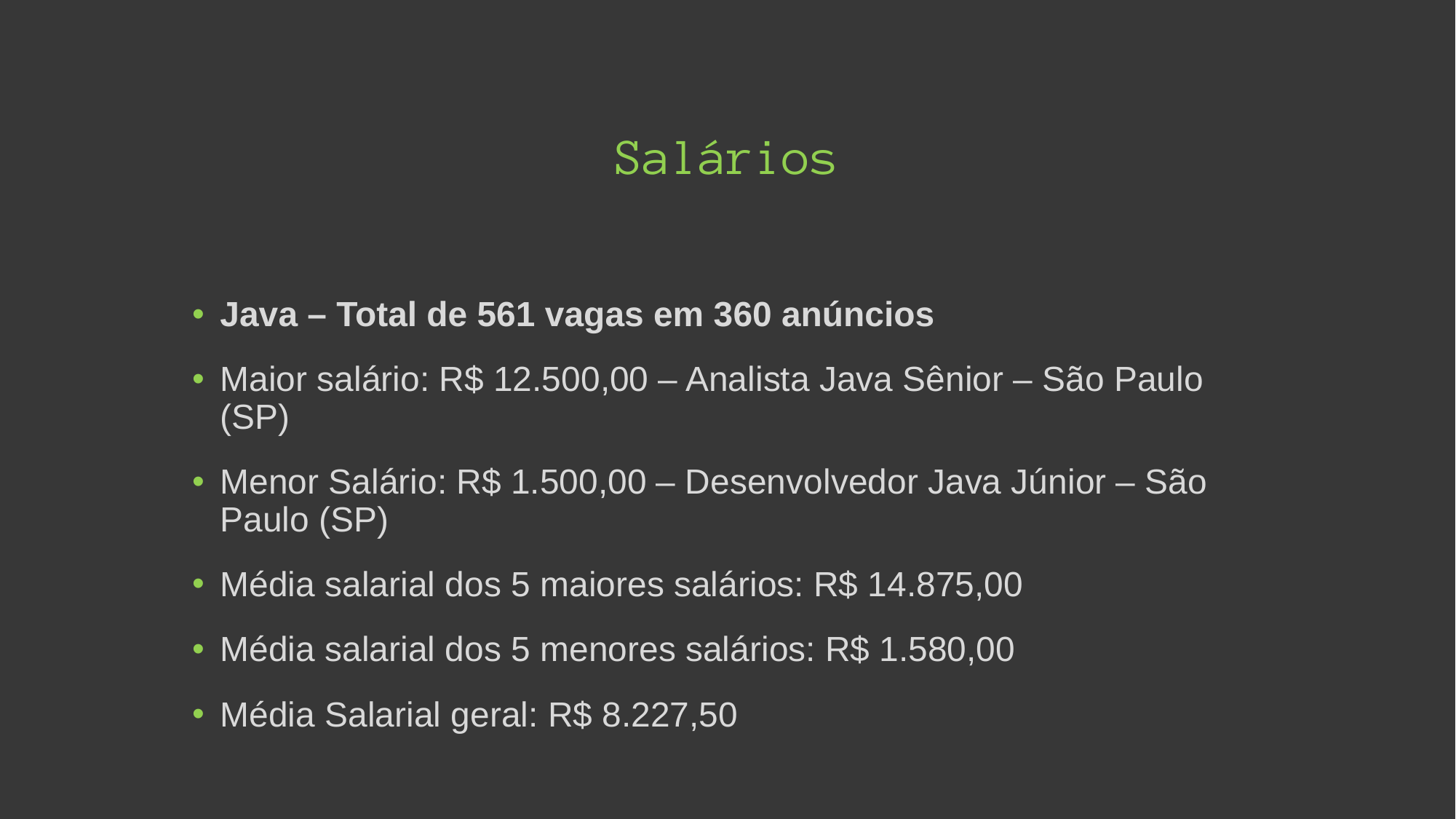

# Salários

Java – Total de 561 vagas em 360 anúncios
Maior salário: R$ 12.500,00 – Analista Java Sênior – São Paulo (SP)
Menor Salário: R$ 1.500,00 – Desenvolvedor Java Júnior – São Paulo (SP)
Média salarial dos 5 maiores salários: R$ 14.875,00
Média salarial dos 5 menores salários: R$ 1.580,00
Média Salarial geral: R$ 8.227,50